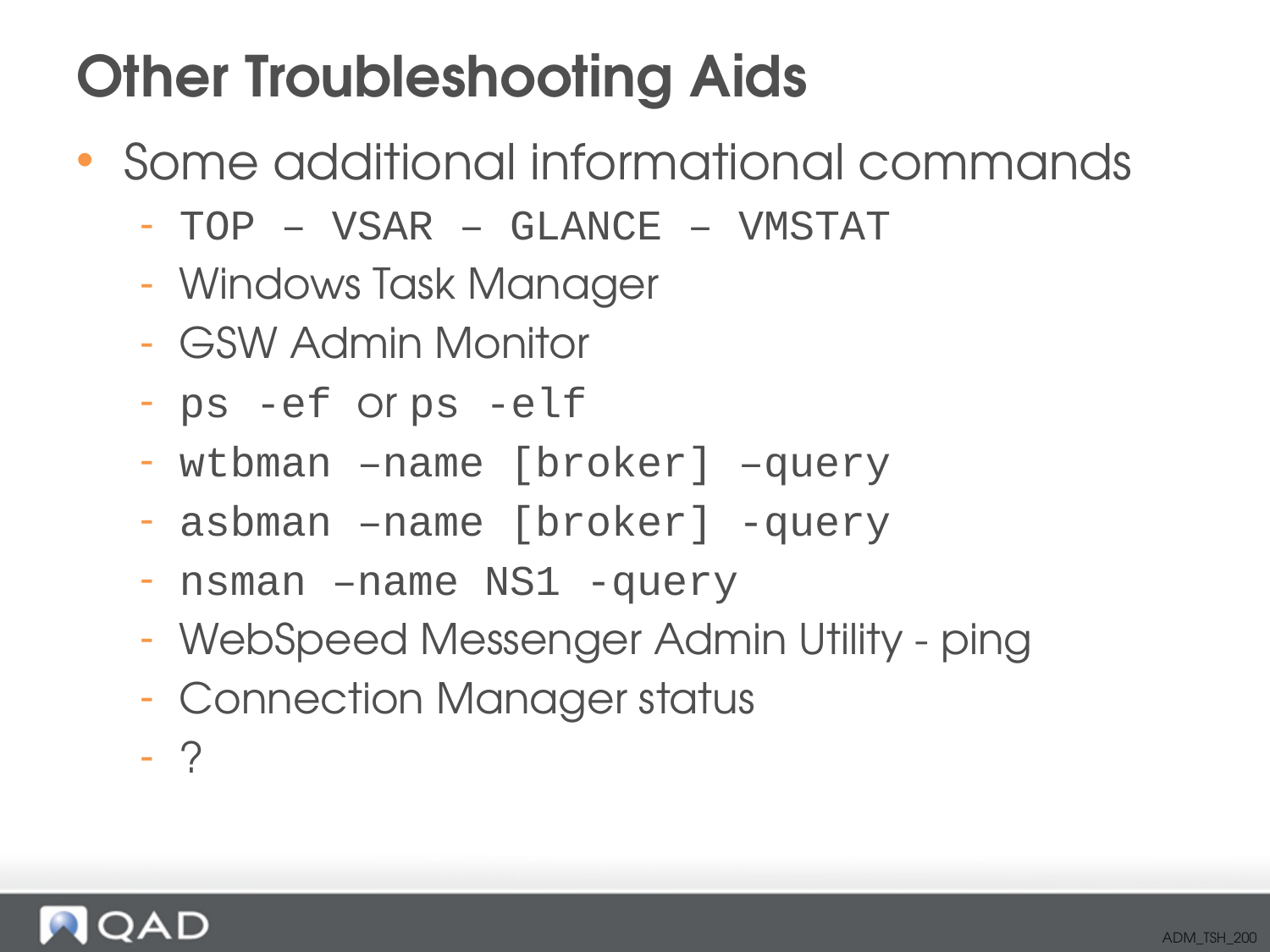

# Other Troubleshooting Aids
Some additional informational commands
TOP – VSAR – GLANCE – VMSTAT
Windows Task Manager
GSW Admin Monitor
ps -ef or ps -elf
wtbman –name [broker] –query
asbman –name [broker] -query
nsman –name NS1 -query
WebSpeed Messenger Admin Utility - ping
Connection Manager status
?
ADM_TSH_200